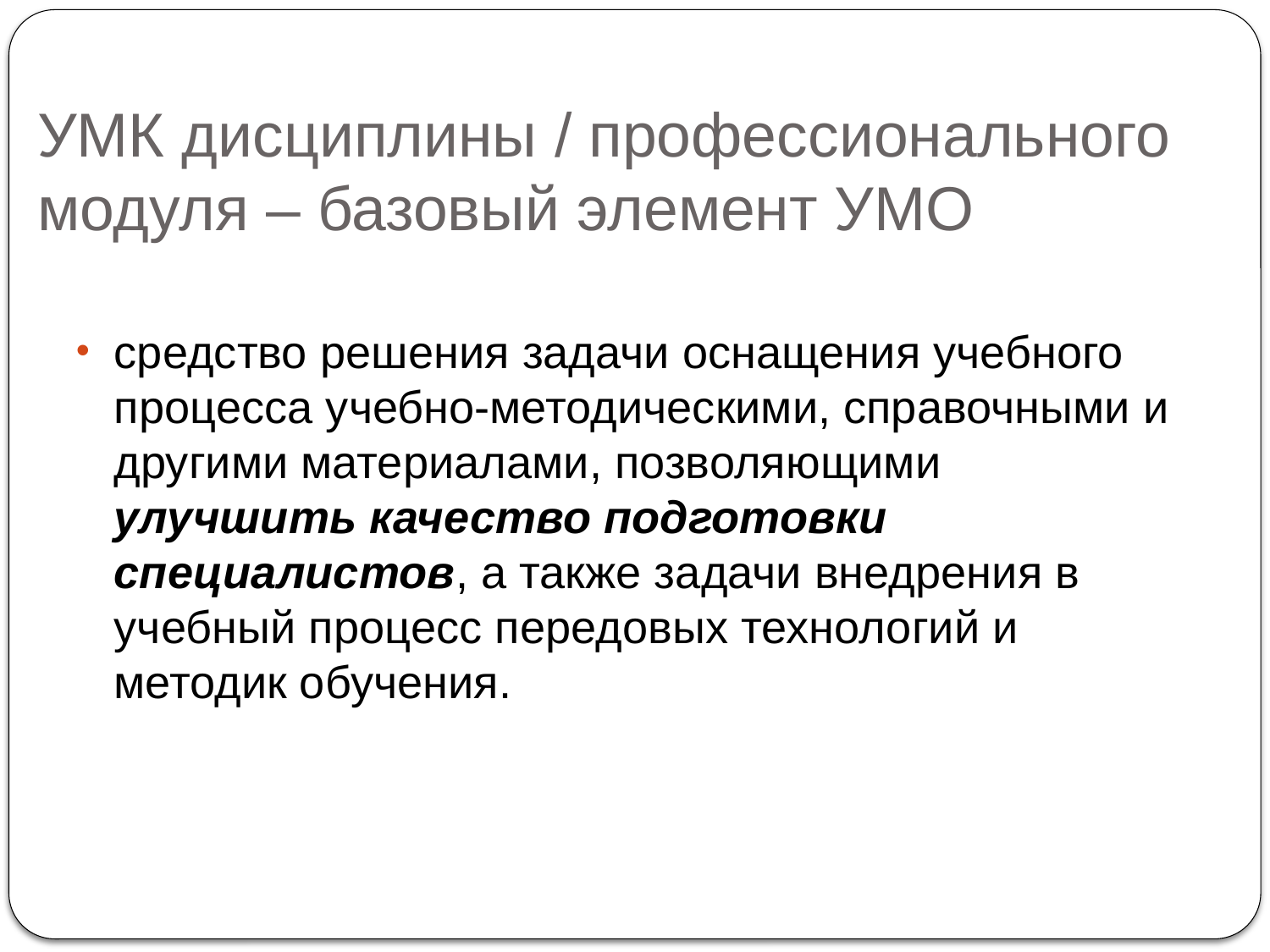

# УМК дисциплины / профессионального модуля – базовый элемент УМО
средство решения задачи оснащения учебного процесса учебно-методическими, справочными и другими материалами, позволяющими улучшить качество подготовки специалистов, а также задачи внедрения в учебный процесс передовых технологий и методик обучения.